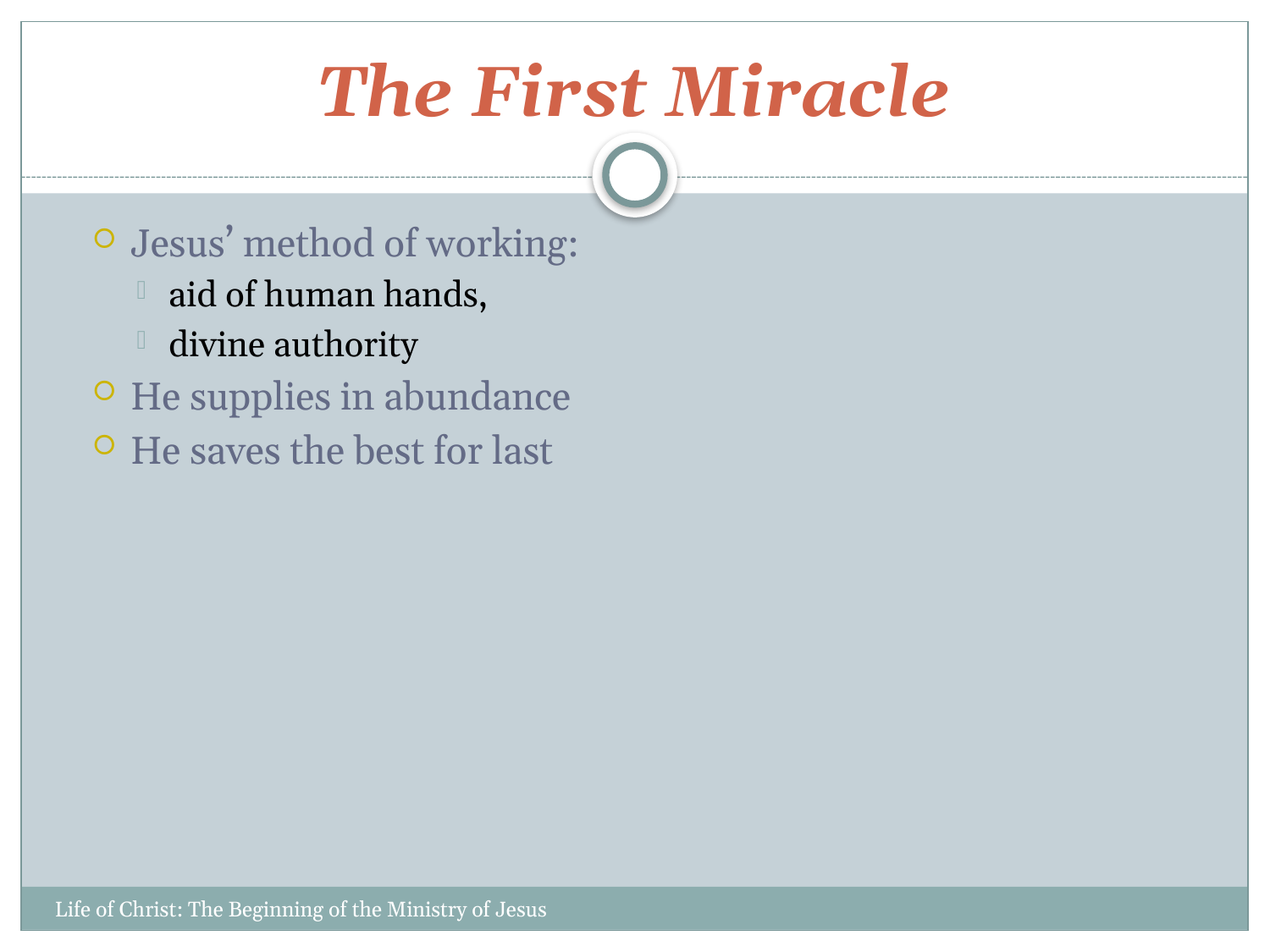

# The First Miracle
Jesus’ method of working:
aid of human hands,
divine authority
He supplies in abundance
He saves the best for last

Life of Christ: The Beginning of the Ministry of Jesus